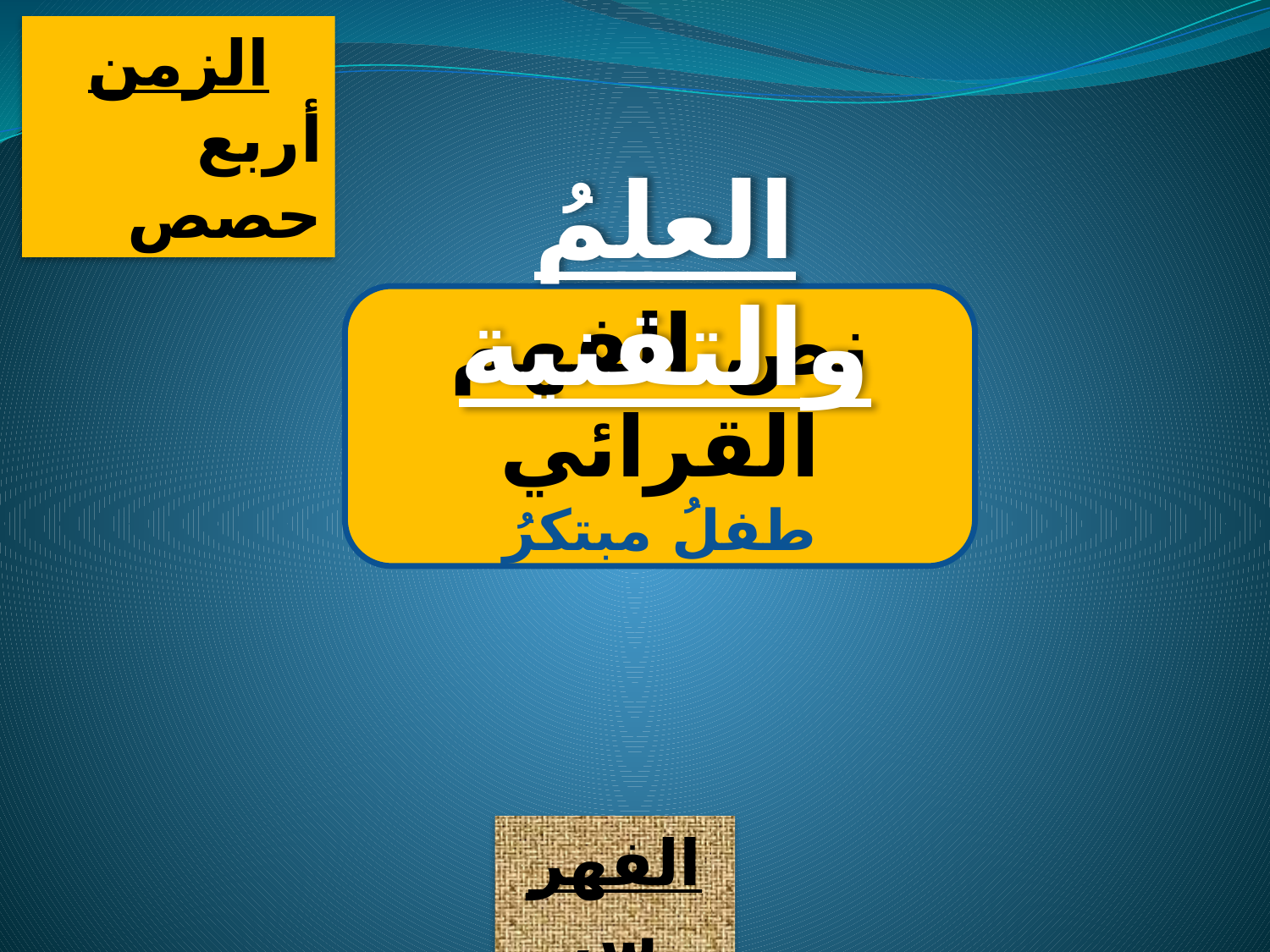

الزمن
أربع حصص
العلمُ والتقنية
نص الفهم القرائي
طفلُ مبتكرُ
الفهرس